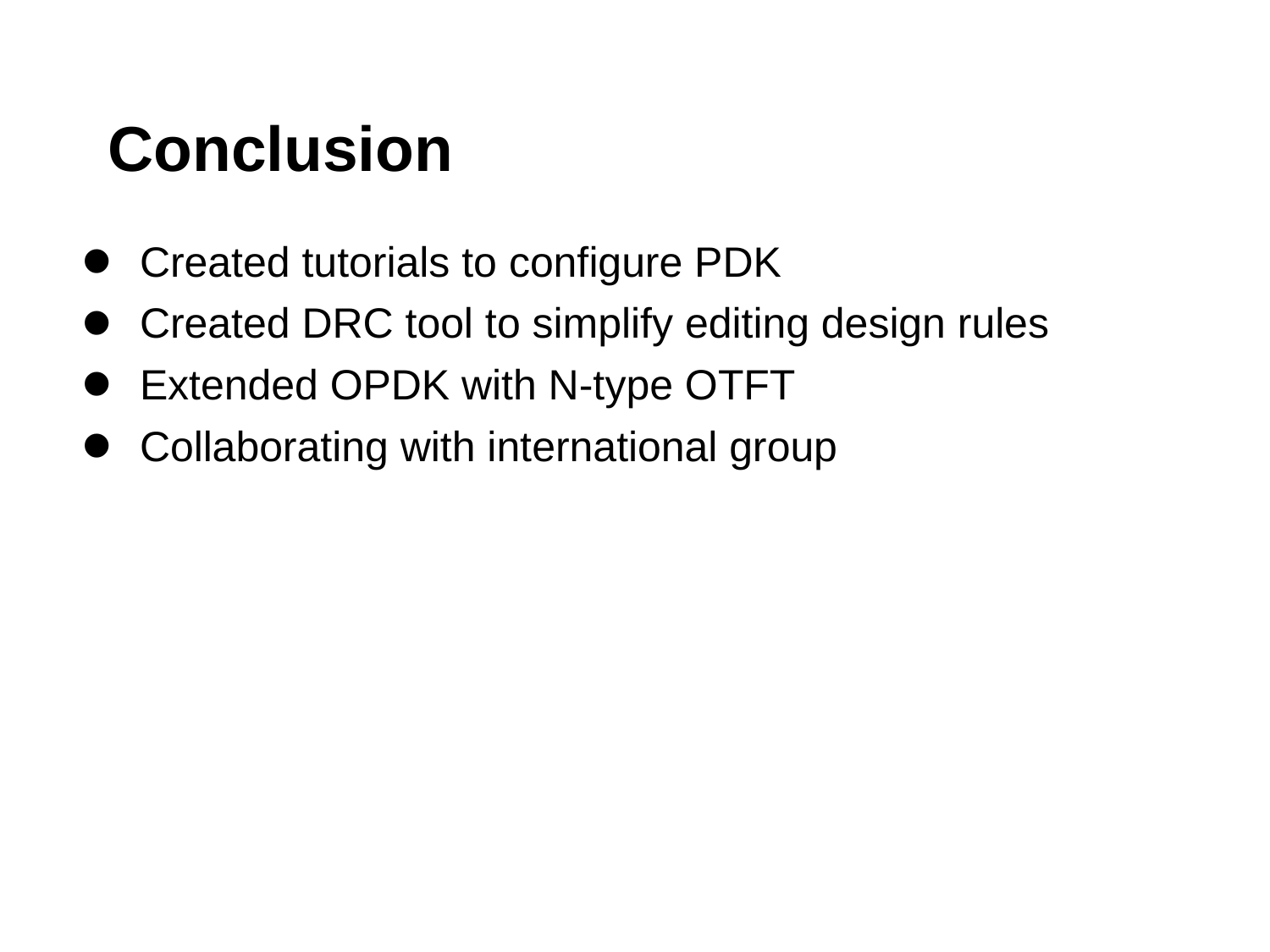

# Conclusion
Created tutorials to configure PDK
Created DRC tool to simplify editing design rules
Extended OPDK with N-type OTFT
Collaborating with international group